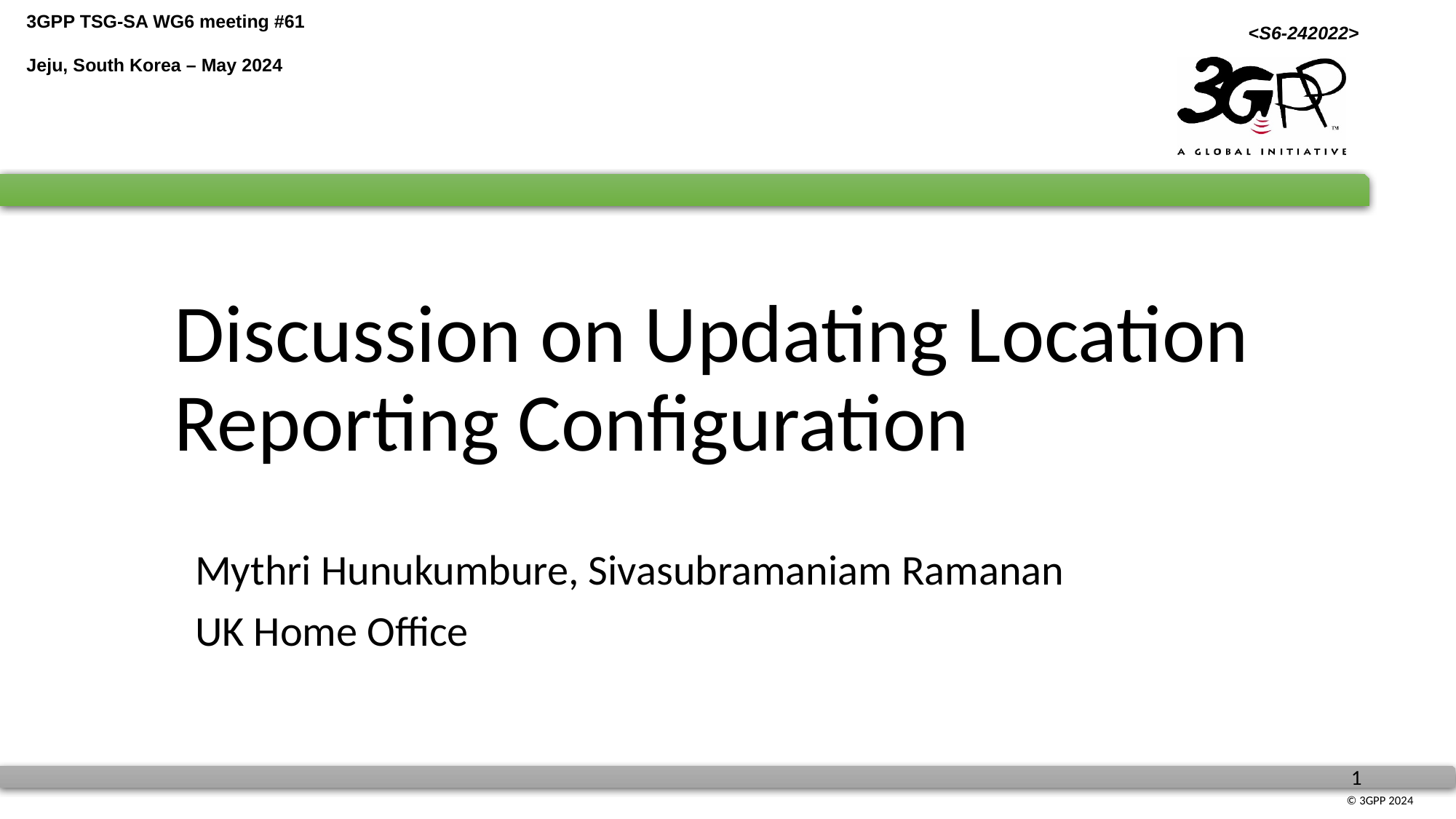

# Discussion on Updating Location Reporting Configuration
Mythri Hunukumbure, Sivasubramaniam Ramanan
UK Home Office